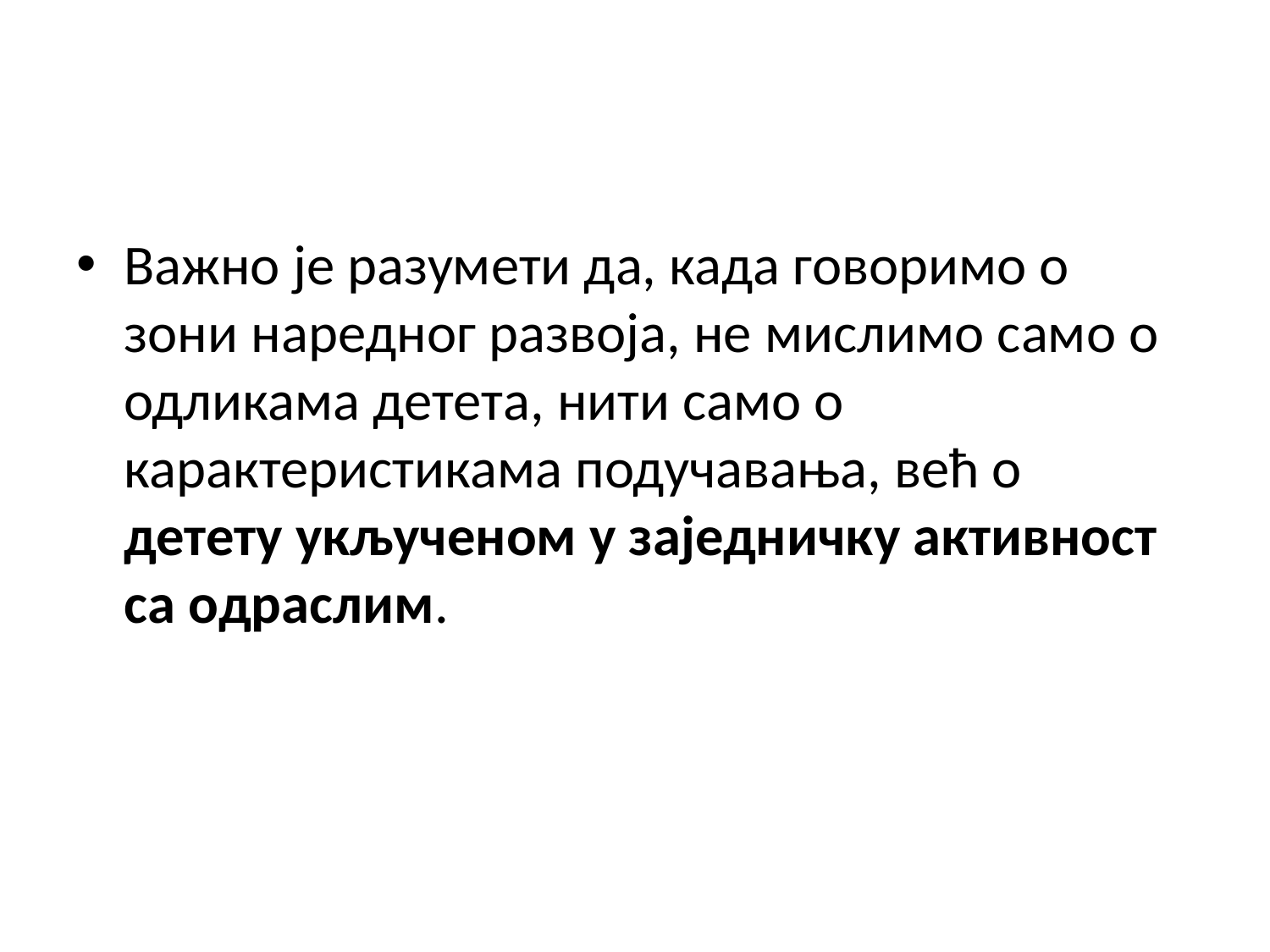

Важно је разумети да, када говоримо о зони наредног развоја, не мислимо само о одликама детета, нити само о карактеристикама подучавања, већ о детету укљученом у заједничку активност са одраслим.